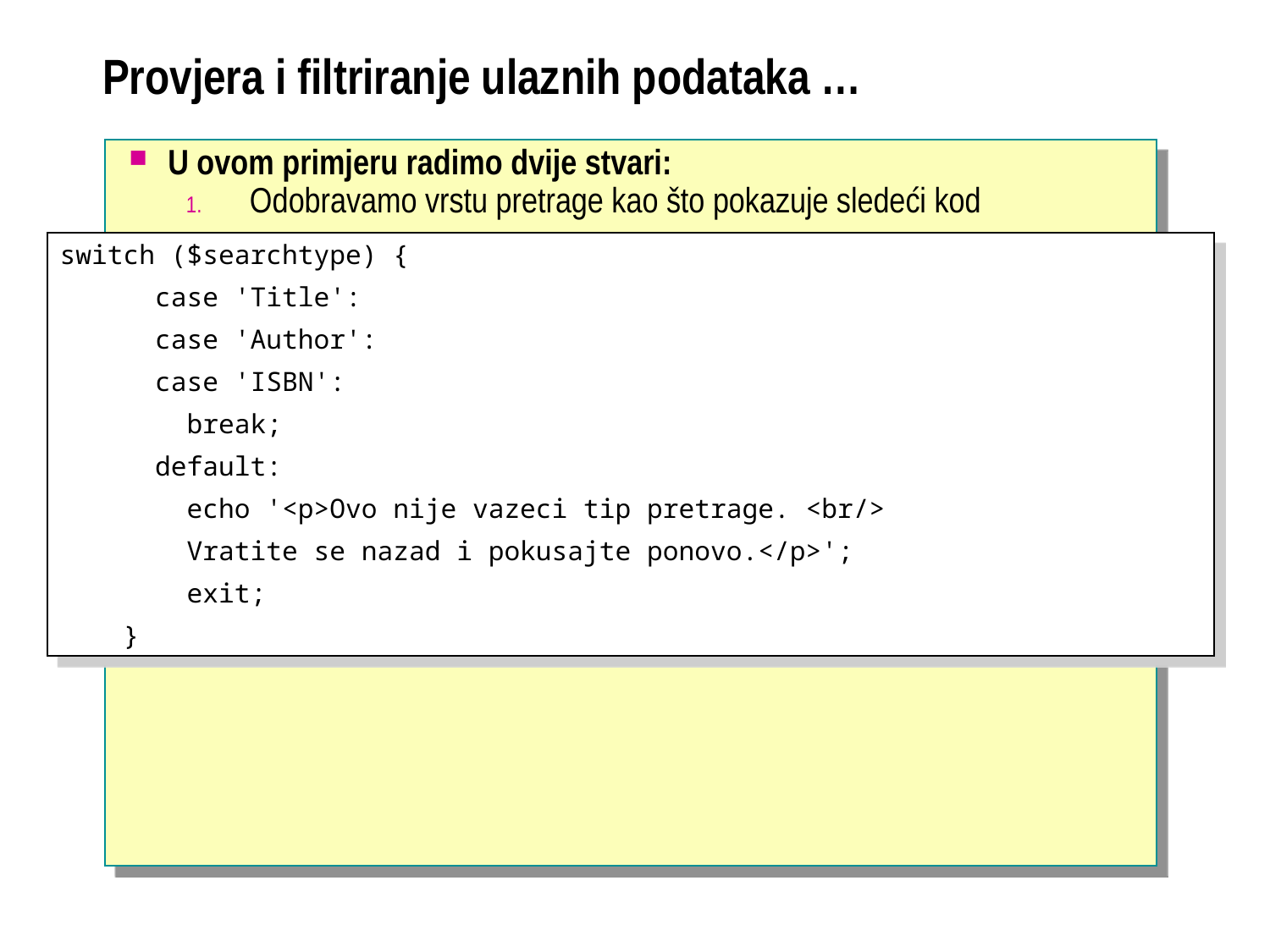

# Provjera i filtriranje ulaznih podataka …
U ovom primjeru radimo dvije stvari:
Odobravamo vrstu pretrage kao što pokazuje sledeći kod

Da bi se zaštitili od problematičnih unosa u polja za pretragu koristimo UNAPRIJED PRIPREMLJENE ISKAZE (engl. Prepared statements)
switch ($searchtype) {
      case 'Title':
      case 'Author':
      case 'ISBN':
        break;
      default:
        echo '<p>Ovo nije vazeci tip pretrage. <br/>
        Vratite se nazad i pokusajte ponovo.</p>';
        exit;
    }